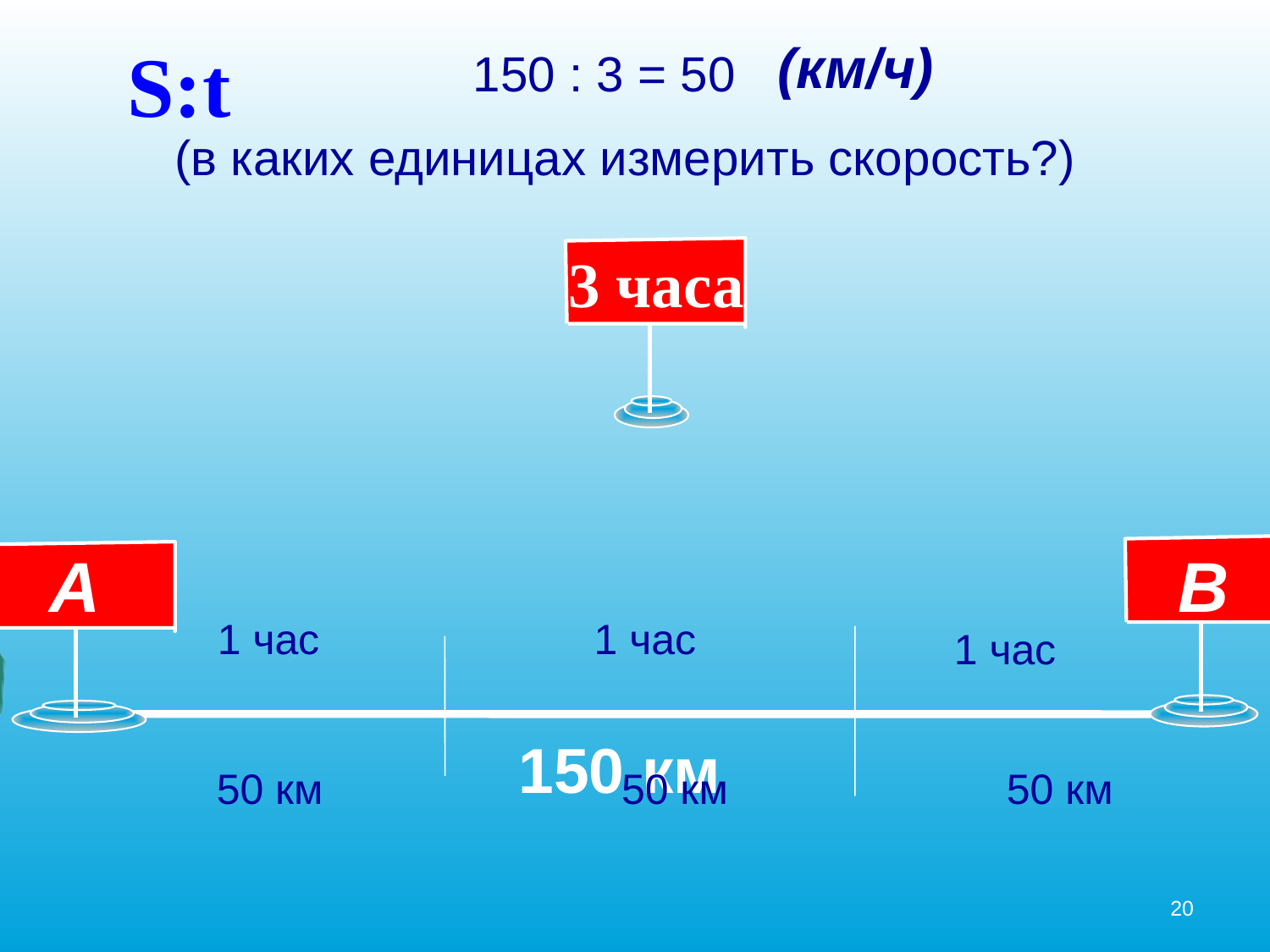

S:t
(км/ч)
150 : 3 = 50
(в каких единицах измерить скорость?)
3 часа

А

В

1 час
1 час
1 час

150 км
50 км
50 км
50 км
20